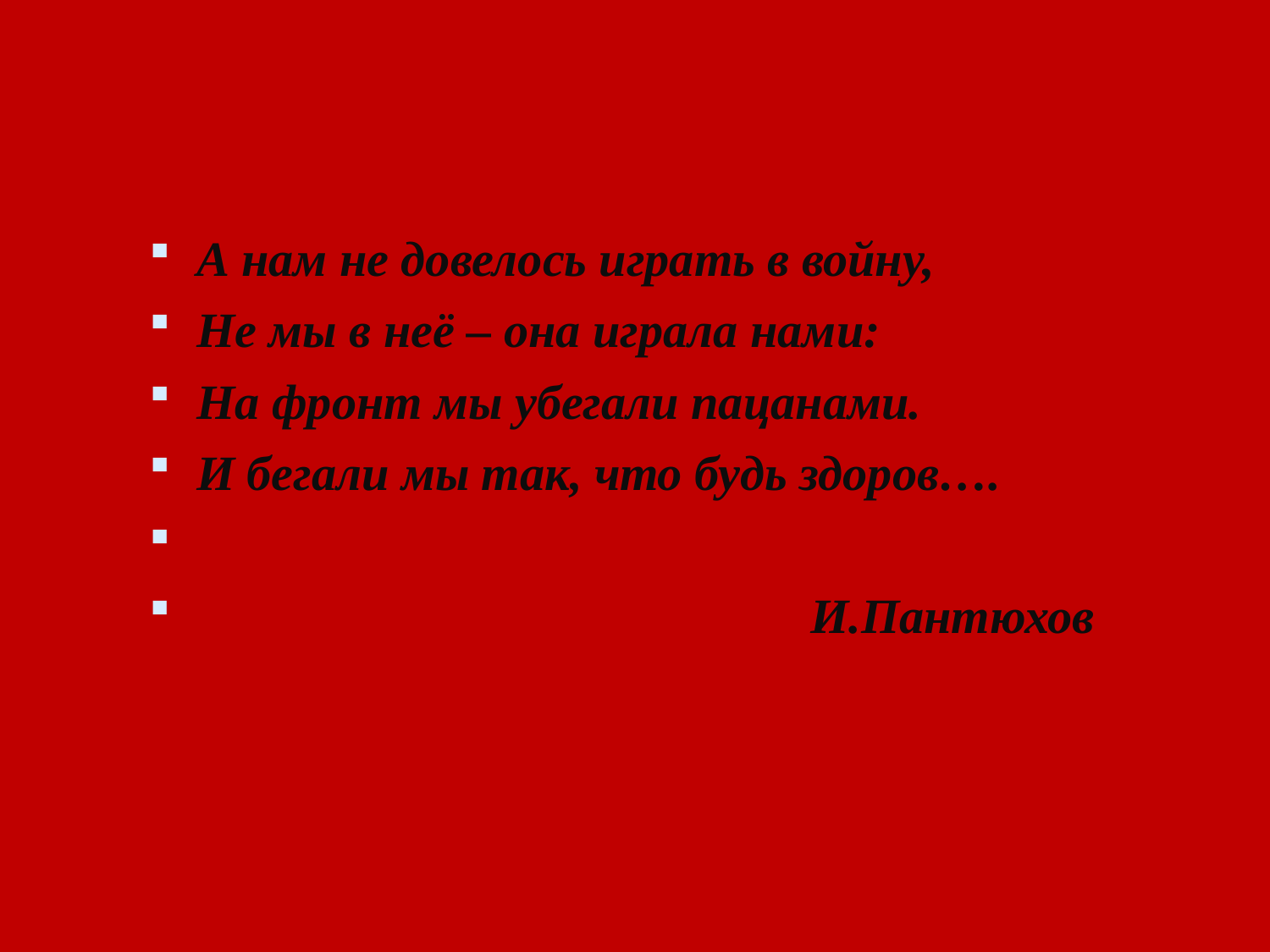

#

А нам не довелось играть в войну,
Не мы в неё – она играла нами:
На фронт мы убегали пацанами.
И бегали мы так, что будь здоров….

                                                  И.Пантюхов